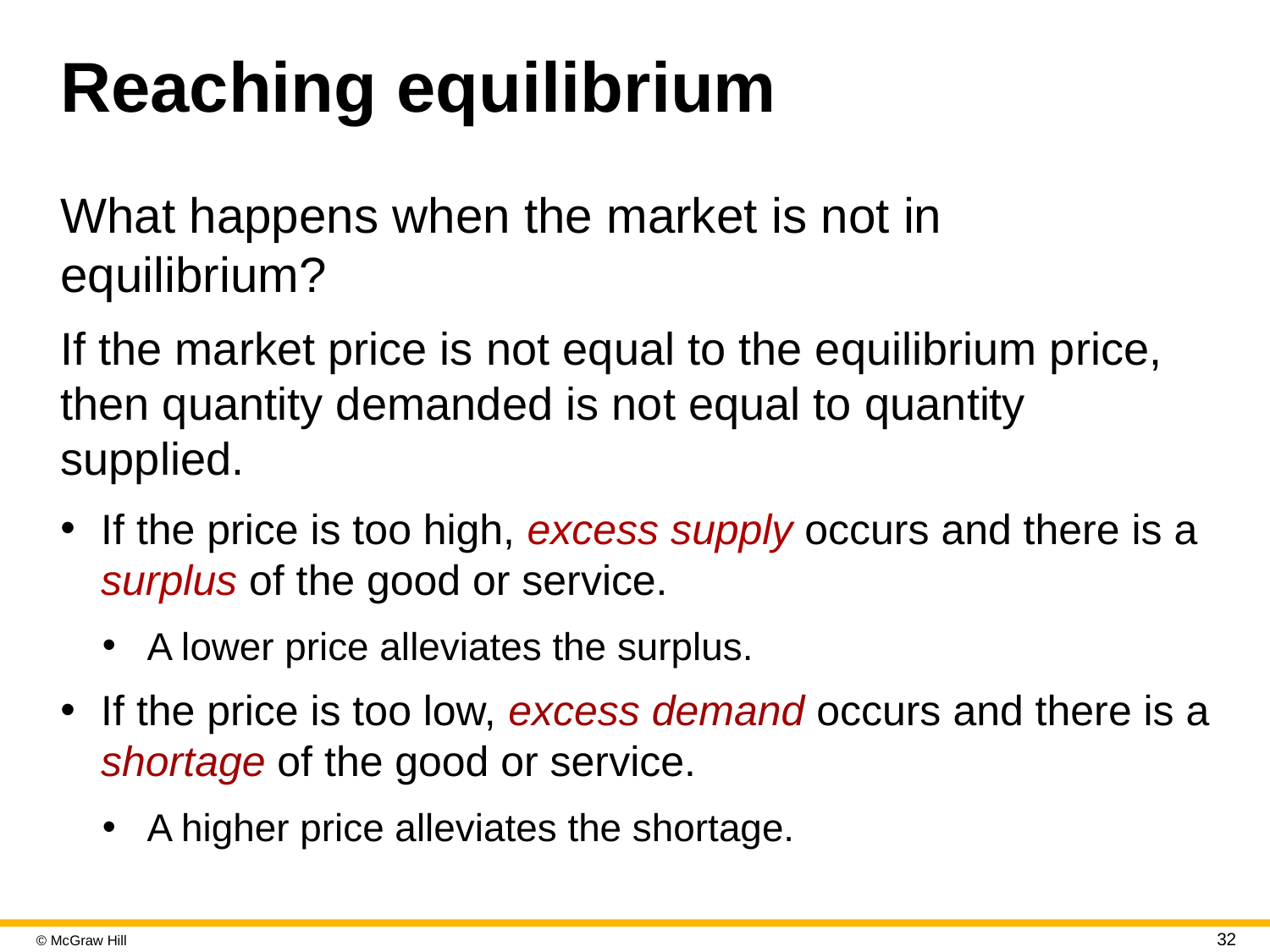

# Reaching equilibrium
What happens when the market is not in equilibrium?
If the market price is not equal to the equilibrium price, then quantity demanded is not equal to quantity supplied.
If the price is too high, excess supply occurs and there is a surplus of the good or service.
A lower price alleviates the surplus.
If the price is too low, excess demand occurs and there is a shortage of the good or service.
A higher price alleviates the shortage.